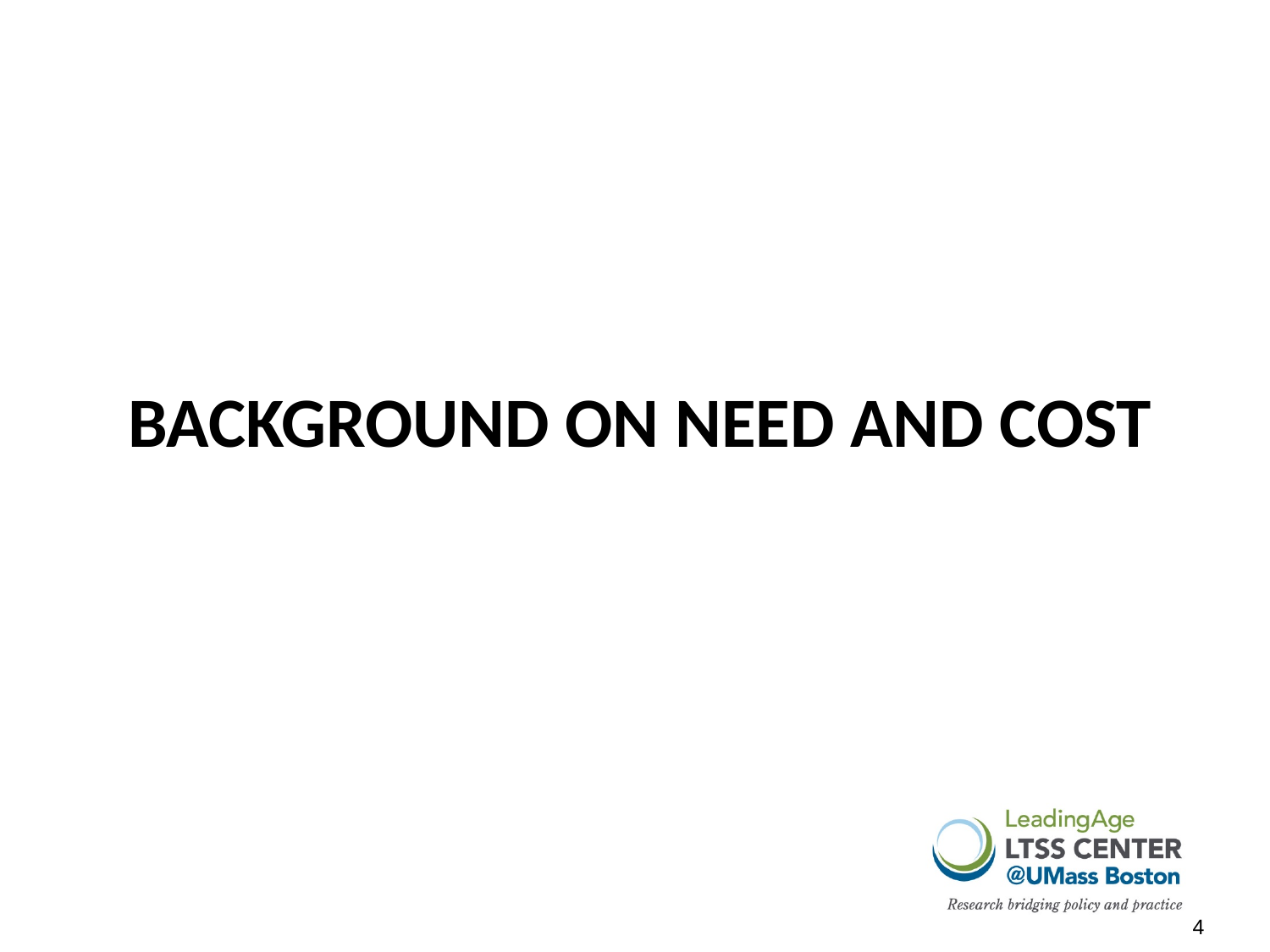

# Background on Need and Cost
4